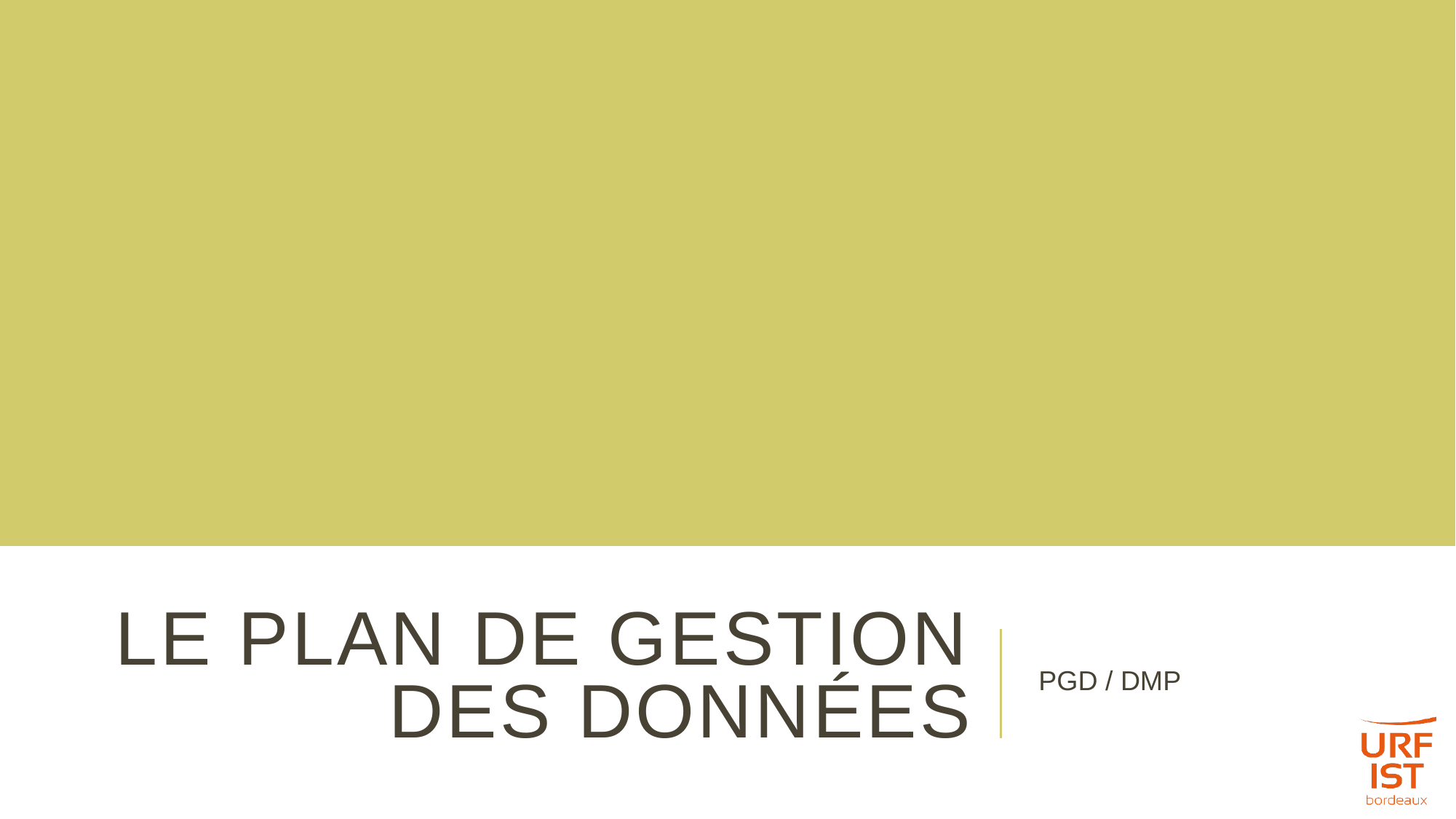

# Le plan de gestion des données
PGD / DMP